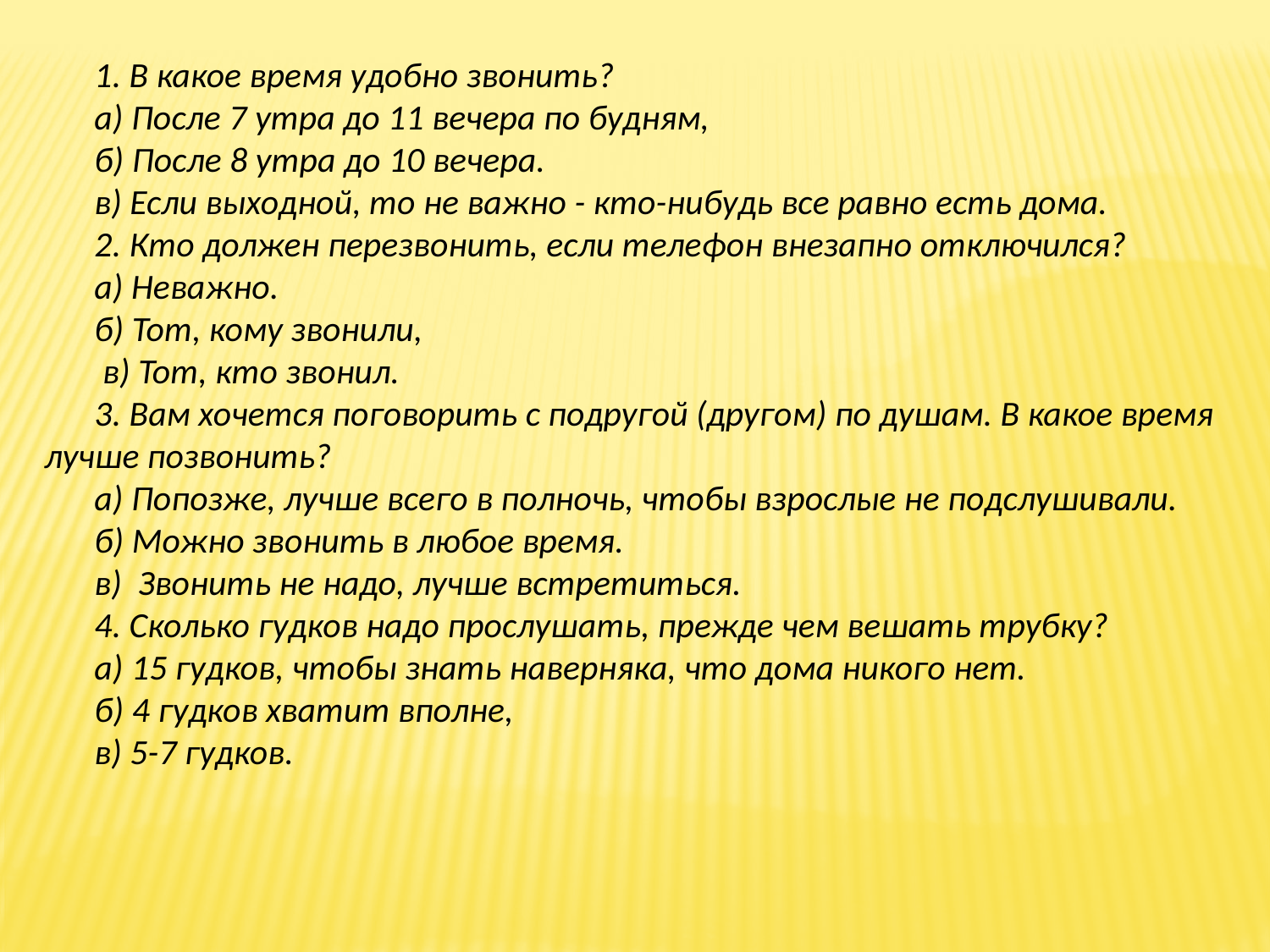

1. В какое время удобно звонить?
а) После 7 утра до 11 вечера по будням,
б) После 8 утра до 10 вечера.
в) Если выходной, то не важно - кто-нибудь все равно есть дома.
2. Кто должен перезвонить, если телефон внезапно отключился?
а) Неважно.
б) Тот, кому звонили,
 в) Тот, кто звонил.
3. Вам хочется поговорить с подругой (другом) по душам. В какое время лучше позвонить?
а) Попозже, лучше всего в полночь, чтобы взрослые не подслушивали.
б) Можно звонить в любое время.
в)  Звонить не надо, лучше встретиться.
4. Сколько гудков надо прослушать, прежде чем вешать трубку?
а) 15 гудков, чтобы знать наверняка, что дома никого нет.
б) 4 гудков хватит вполне,
в) 5-7 гудков.